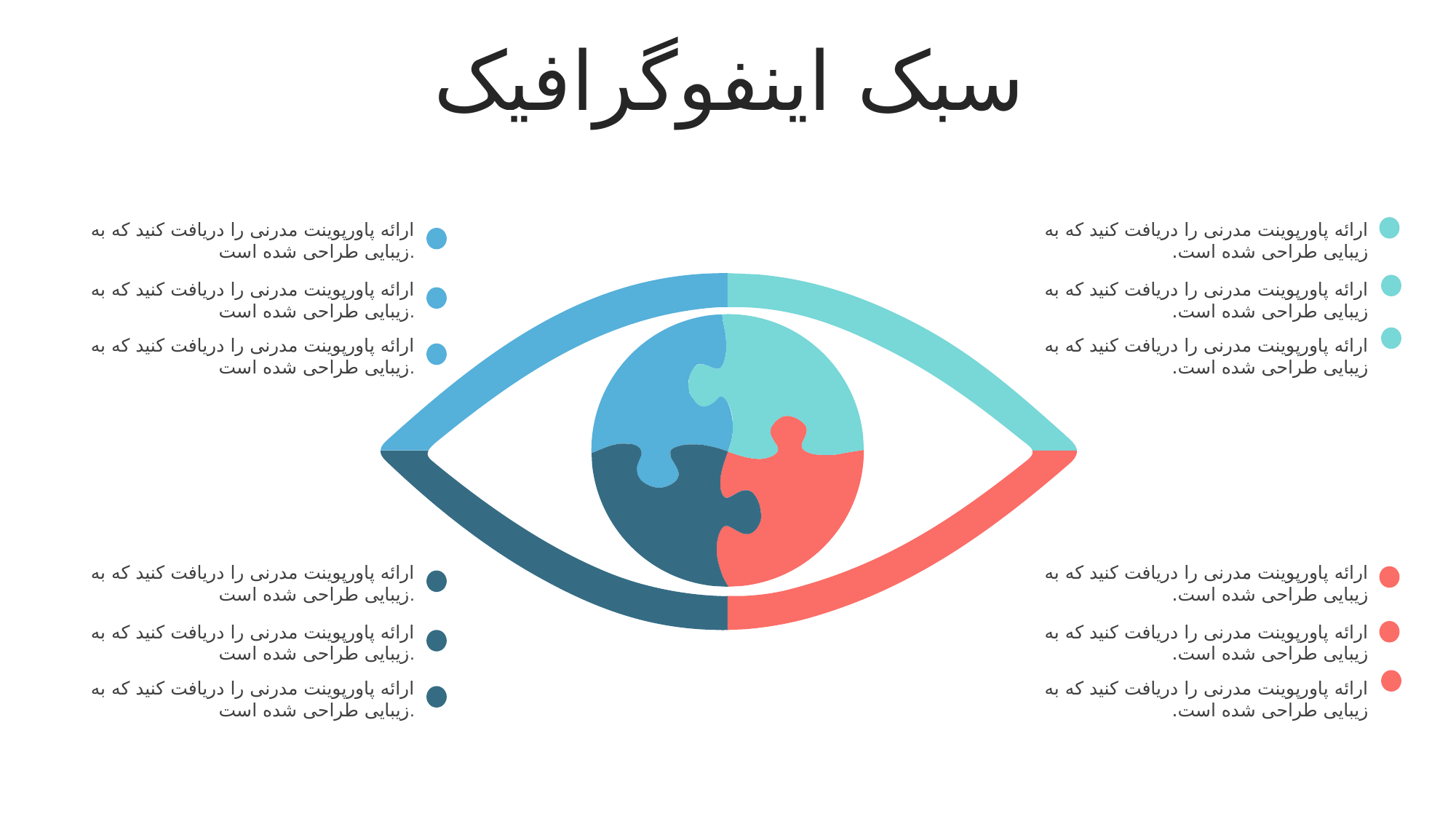

سبک اینفوگرافیک
ارائه پاورپوینت مدرنی را دریافت کنید که به زیبایی طراحی شده است.

ارائه پاورپوینت مدرنی را دریافت کنید که به زیبایی طراحی شده است.

ارائه پاورپوینت مدرنی را دریافت کنید که به زیبایی طراحی شده است.

ارائه پاورپوینت مدرنی را دریافت کنید که به زیبایی طراحی شده است.

ارائه پاورپوینت مدرنی را دریافت کنید که به زیبایی طراحی شده است.

ارائه پاورپوینت مدرنی را دریافت کنید که به زیبایی طراحی شده است.

ارائه پاورپوینت مدرنی را دریافت کنید که به زیبایی طراحی شده است.

ارائه پاورپوینت مدرنی را دریافت کنید که به زیبایی طراحی شده است.

ارائه پاورپوینت مدرنی را دریافت کنید که به زیبایی طراحی شده است.

ارائه پاورپوینت مدرنی را دریافت کنید که به زیبایی طراحی شده است.

ارائه پاورپوینت مدرنی را دریافت کنید که به زیبایی طراحی شده است.

ارائه پاورپوینت مدرنی را دریافت کنید که به زیبایی طراحی شده است.